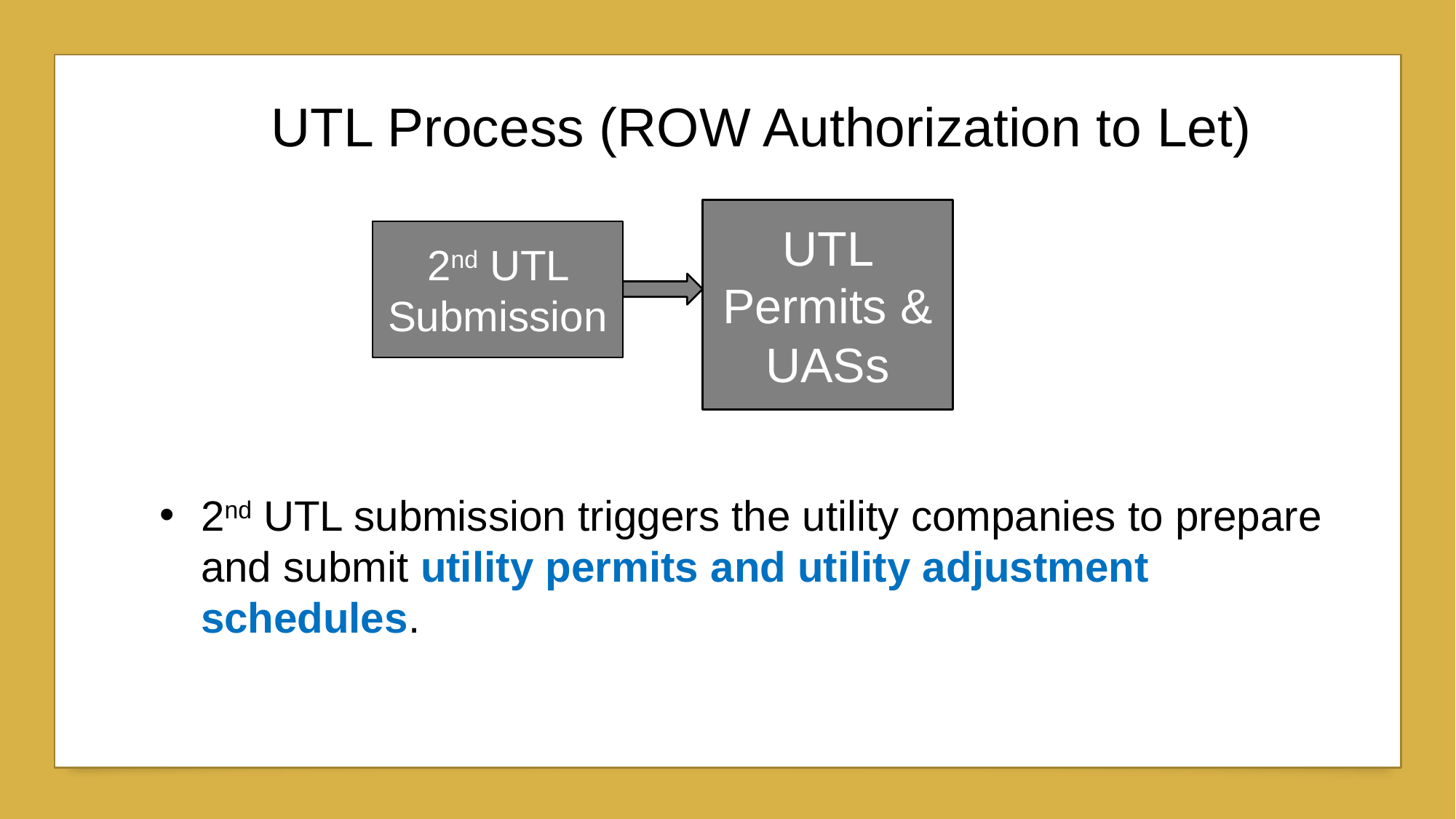

UTL Process (ROW Authorization to Let)
UTL Permits & UASs
2nd UTL Submission

2nd UTL submission triggers the utility companies to prepare and submit utility permits and utility adjustment schedules.